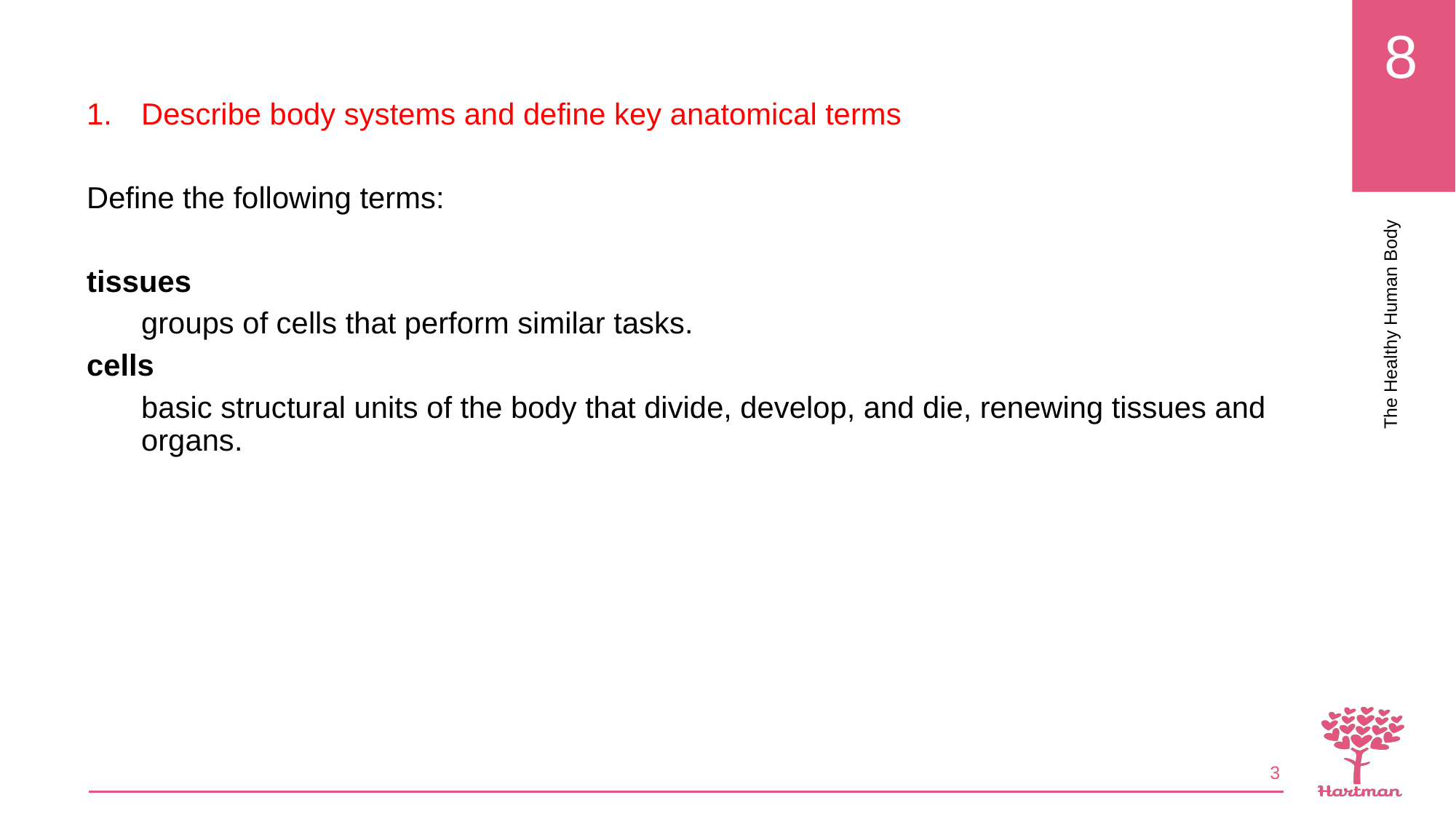

Describe body systems and define key anatomical terms

Define the following terms:

tissues
groups of cells that perform similar tasks.
cells
basic structural units of the body that divide, develop, and die, renewing tissues and organs.

3